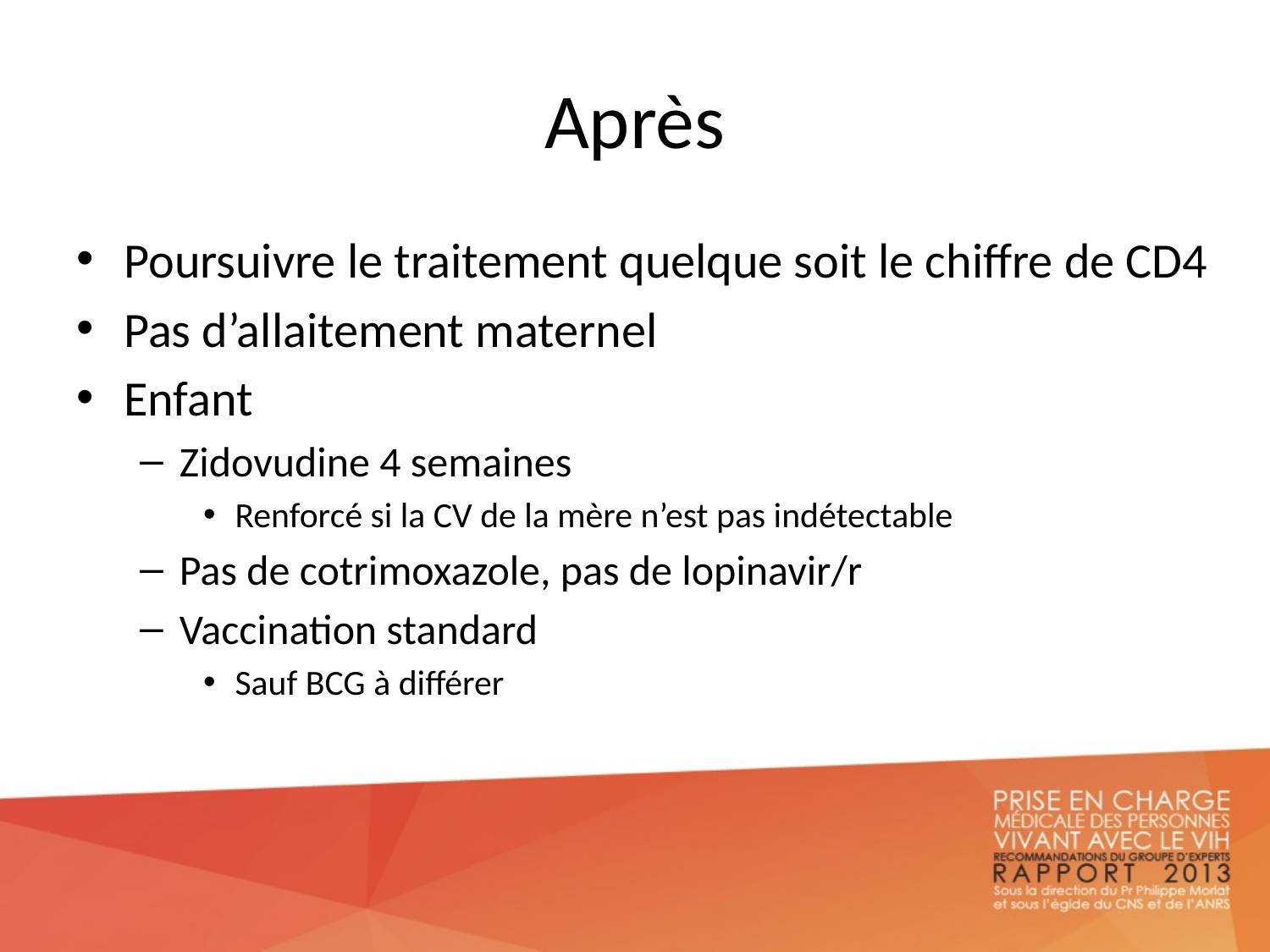

# Après
Poursuivre le traitement quelque soit le chiffre de CD4
Pas d’allaitement maternel
Enfant
Zidovudine 4 semaines
Renforcé si la CV de la mère n’est pas indétectable
Pas de cotrimoxazole, pas de lopinavir/r
Vaccination standard
Sauf BCG à différer